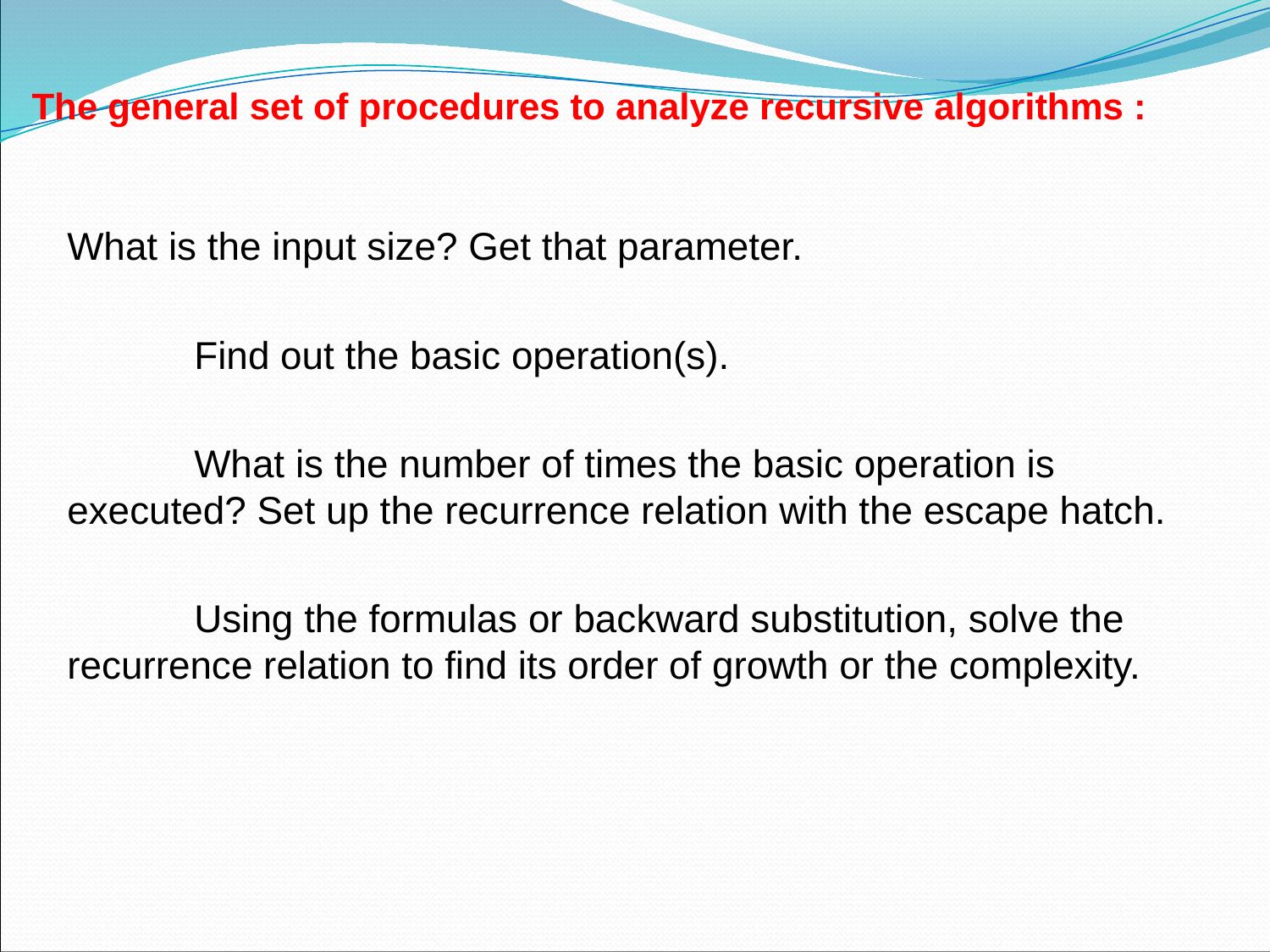

# The general set of procedures to analyze recursive algorithms :

What is the input size? Get that parameter.

	Find out the basic operation(s).

	What is the number of times the basic operation is executed? Set up the recurrence relation with the escape hatch.

	Using the formulas or backward substitution, solve the recurrence relation to find its order of growth or the complexity.